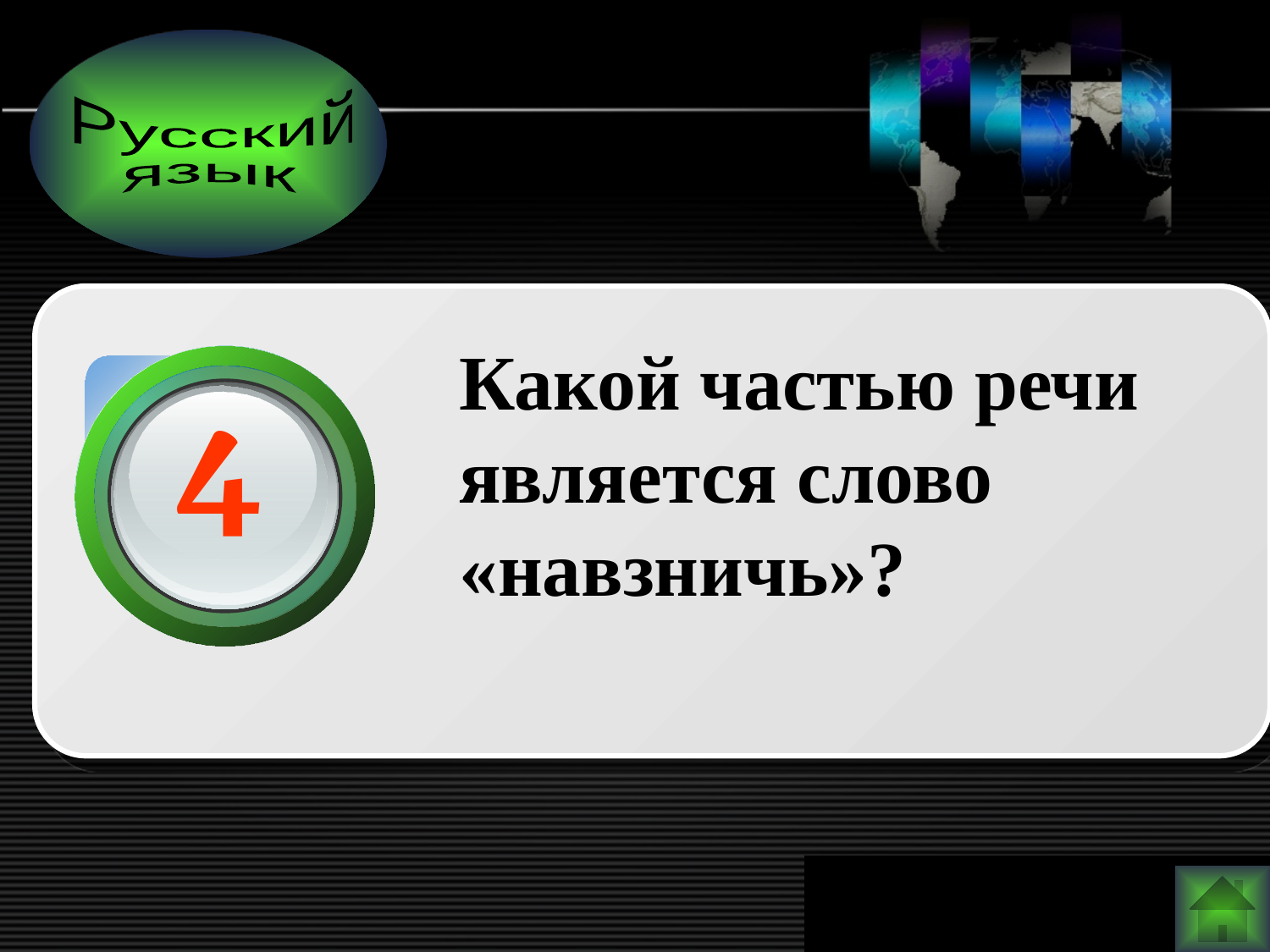

Русский
язык

Какой частью речи является слово «навзничь»?

4

www.themegallery.com